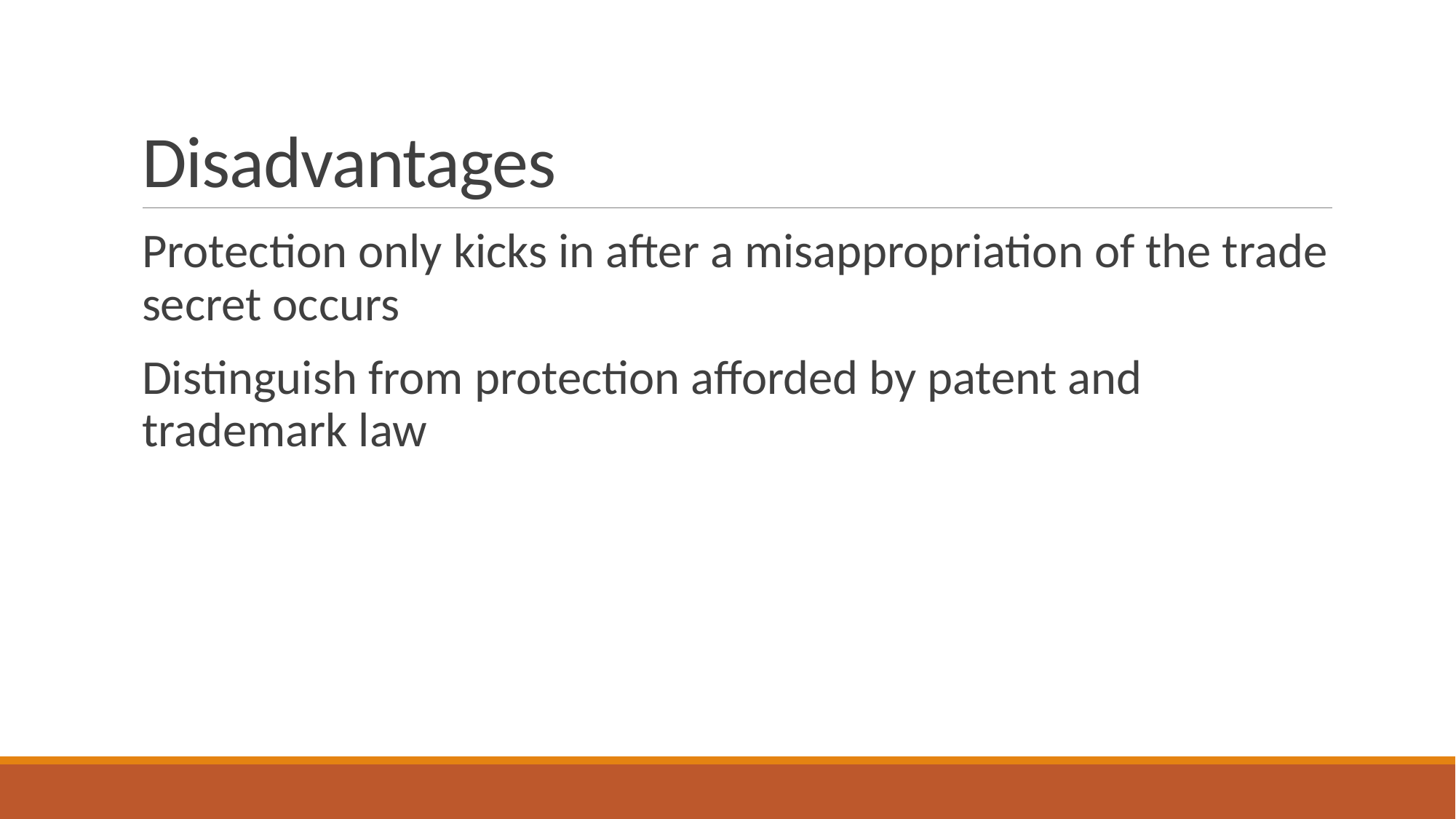

# Disadvantages
Protection only kicks in after a misappropriation of the trade secret occurs
Distinguish from protection afforded by patent and trademark law